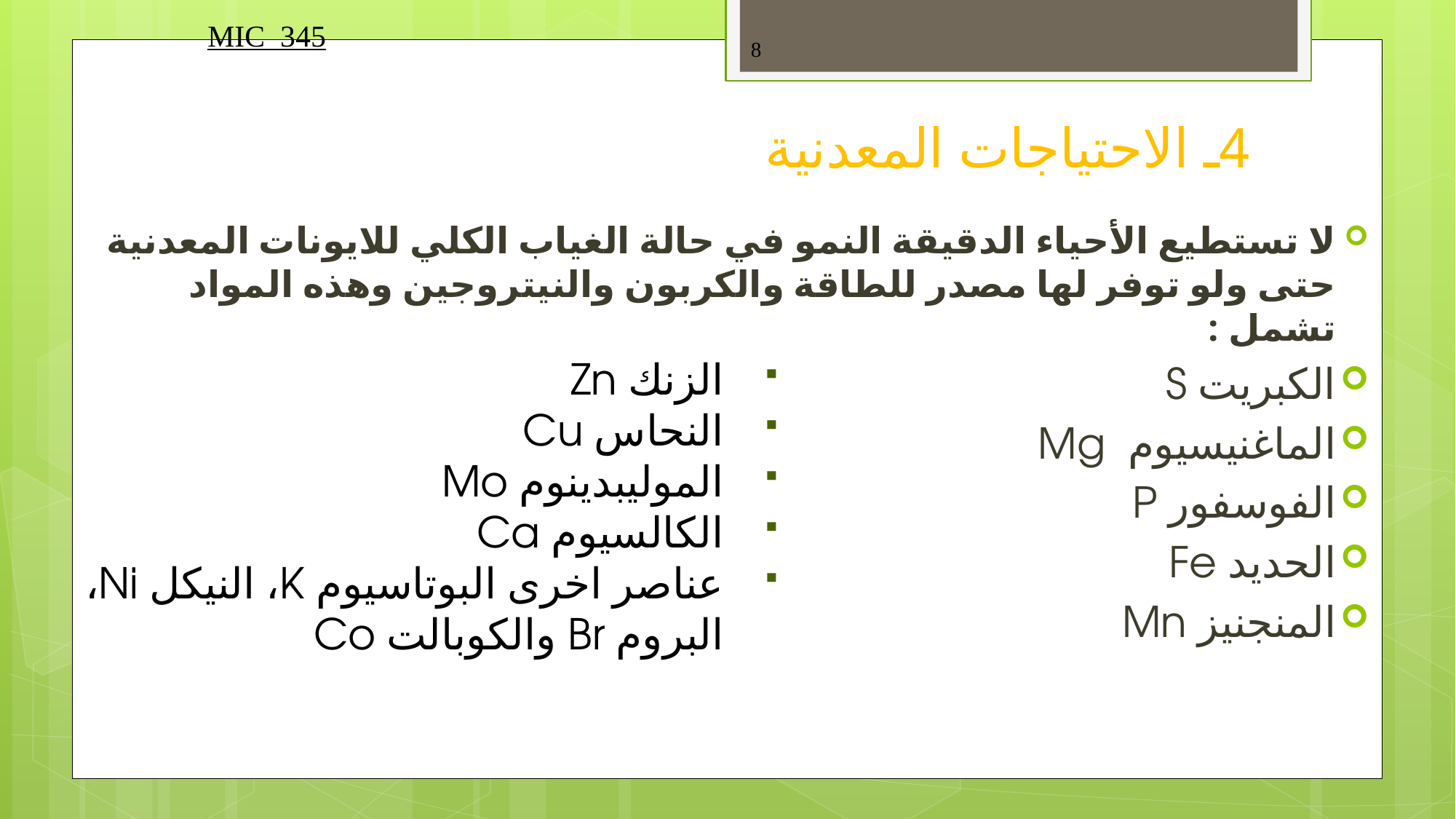

MIC  345
8
4ـ الاحتياجات المعدنية

لا تستطيع الأحياء الدقيقة النمو في حالة الغياب الكلي للايونات المعدنية حتى ولو توفر لها مصدر للطاقة والكربون والنيتروجين وهذه المواد تشمل :
الكبريت S
الماغنيسيوم  Mg
الفوسفور P
الحديد Fe
المنجنيز Mn

الزنك Zn
النحاس Cu
الموليبدينوم Mo
الكالسيوم Ca
عناصر اخرى البوتاسيوم K، النيكل Ni، البروم Br والكوبالت Co